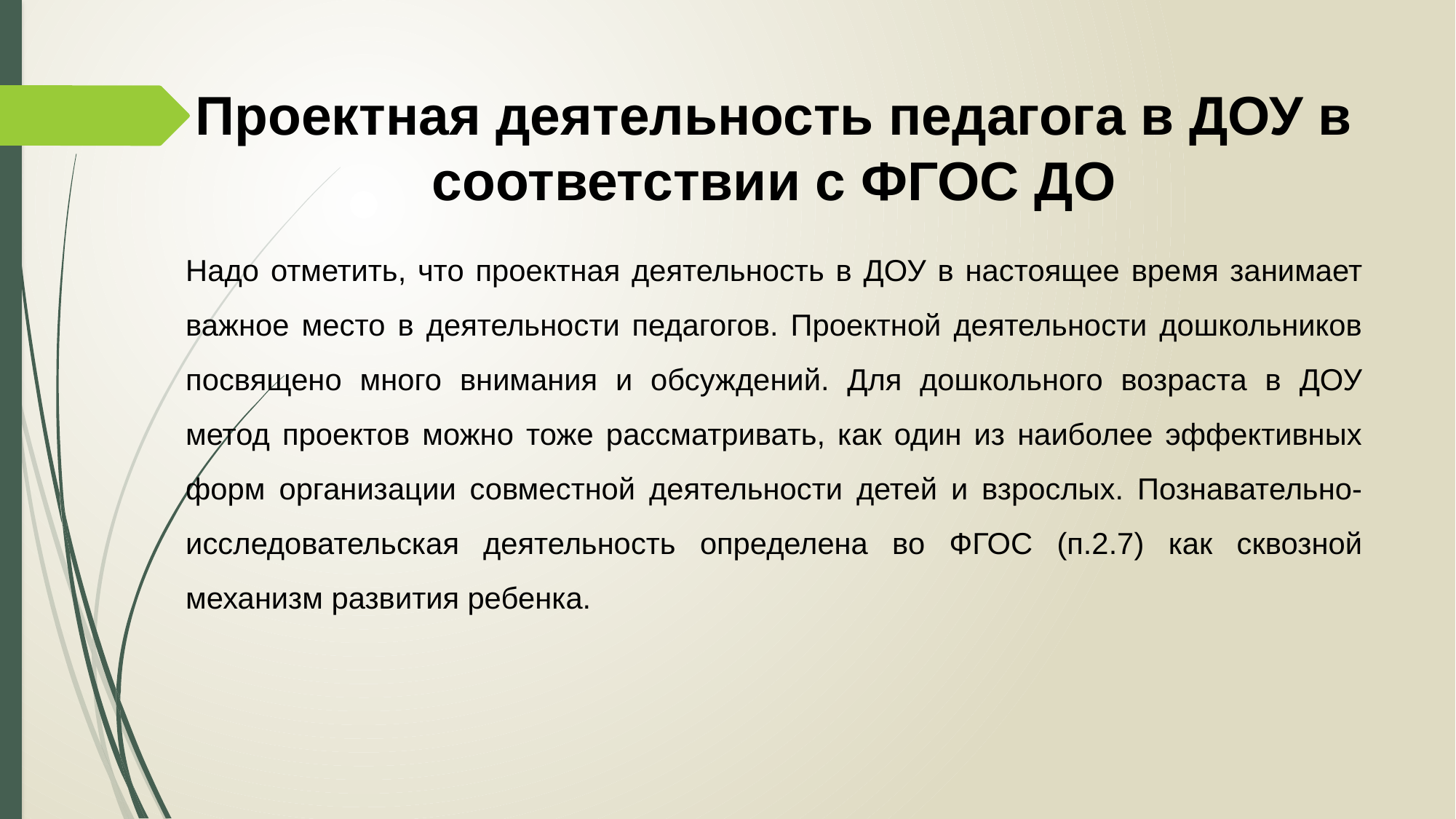

# Проектная деятельность педагога в ДОУ в соответствии с ФГОС ДО
Надо отметить, что проектная деятельность в ДОУ в настоящее время занимает важное место в деятельности педагогов. Проектной деятельности дошкольников посвящено много внимания и обсуждений. Для дошкольного возраста в ДОУ метод проектов можно тоже рассматривать, как один из наиболее эффективных форм организации совместной деятельности детей и взрослых. Познавательно-исследовательская деятельность определена во ФГОС (п.2.7) как сквозной механизм развития ребенка.